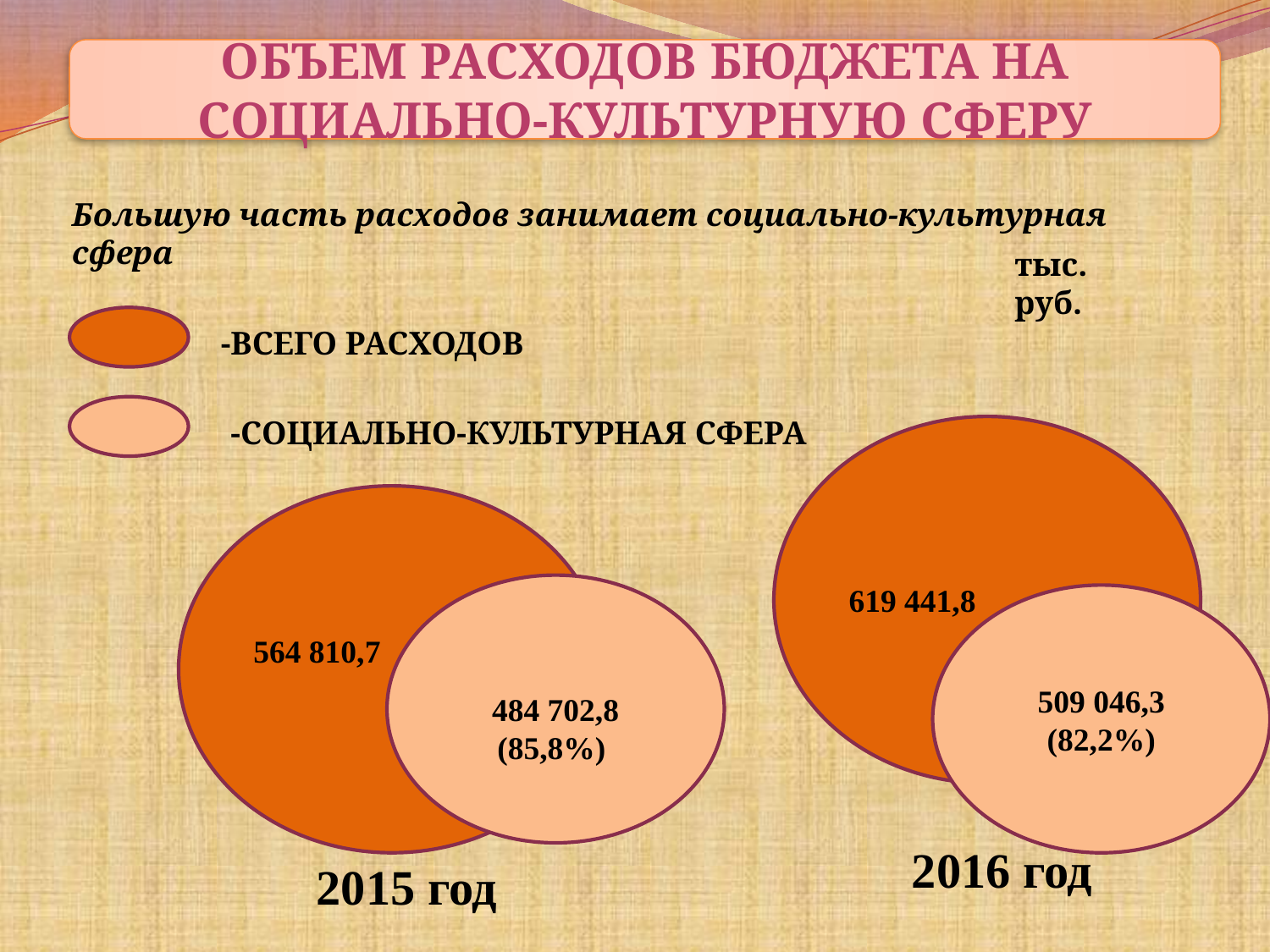

ОБЪЕМ РАСХОДОВ БЮДЖЕТА НА СОЦИАЛЬНО-КУЛЬТУРНУЮ СФЕРУ
Большую часть расходов занимает социально-культурная сфера
тыс. руб.

-ВСЕГО РАСХОДОВ

-СОЦИАЛЬНО-КУЛЬТУРНАЯ СФЕРА
619 441,8
564 810,7

484 702,8 (85,8%)
509 046,3 (82,2%)
2016 год
2015 год